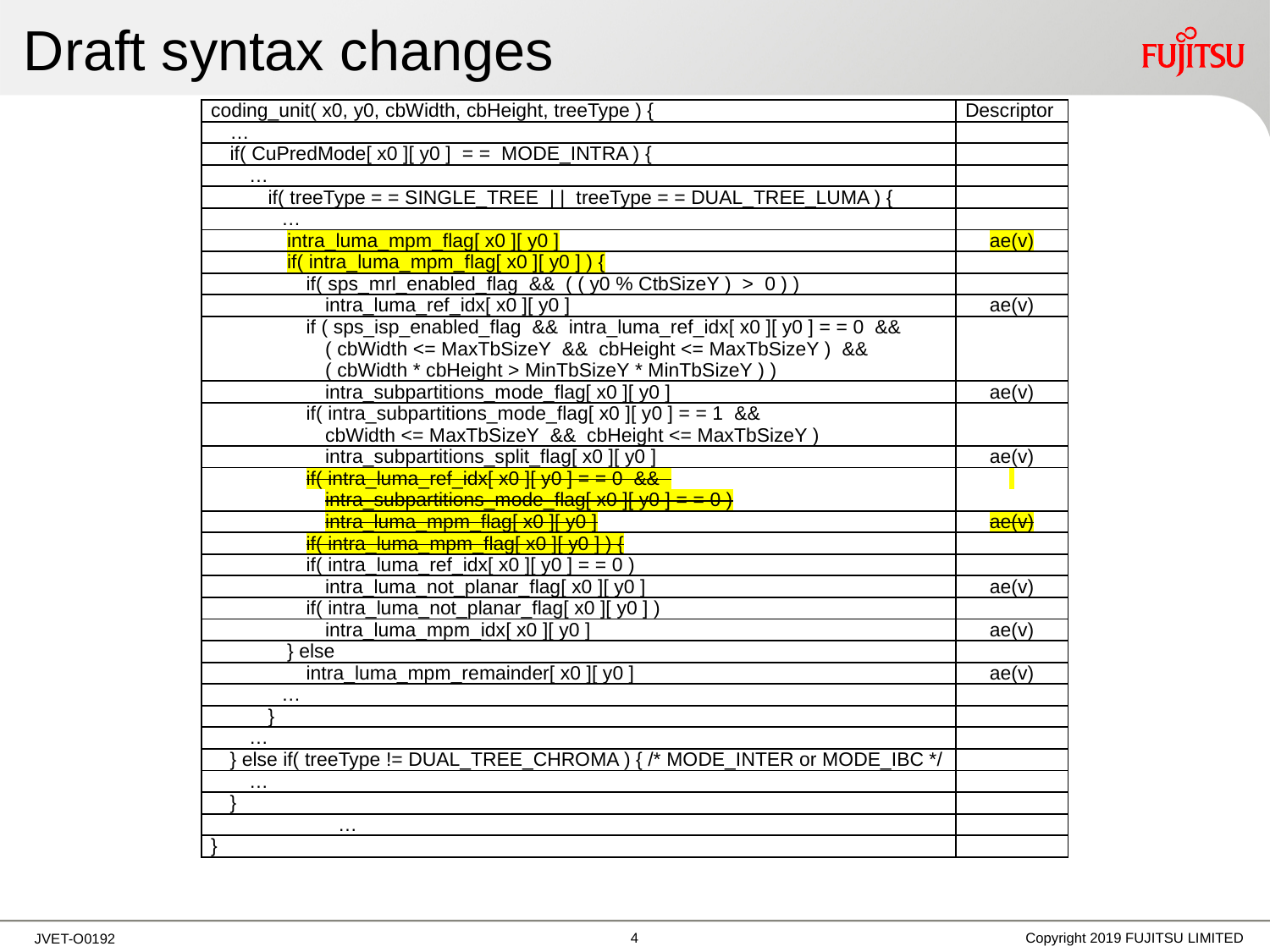

# Draft syntax changes
| coding\_unit( x0, y0, cbWidth, cbHeight, treeType ) { | Descriptor |
| --- | --- |
| … |  |
| if( CuPredMode[ x0 ][ y0 ] = = MODE\_INTRA ) { |  |
| … |  |
| if( treeType = = SINGLE\_TREE | | treeType = = DUAL\_TREE\_LUMA ) { |  |
| … |  |
| intra\_luma\_mpm\_flag[ x0 ][ y0 ] | ae(v) |
| if( intra\_luma\_mpm\_flag[ x0 ][ y0 ] ) { |  |
| if( sps\_mrl\_enabled\_flag && ( ( y0 % CtbSizeY )  >  0 ) ) |  |
| intra\_luma\_ref\_idx[ x0 ][ y0 ] | ae(v) |
| if ( sps\_isp\_enabled\_flag && intra\_luma\_ref\_idx[ x0 ][ y0 ] = = 0 && ( cbWidth <= MaxTbSizeY && cbHeight <= MaxTbSizeY ) && ( cbWidth \* cbHeight > MinTbSizeY \* MinTbSizeY ) ) |  |
| intra\_subpartitions\_mode\_flag[ x0 ][ y0 ] | ae(v) |
| if( intra\_subpartitions\_mode\_flag[ x0 ][ y0 ] = = 1 && cbWidth <= MaxTbSizeY && cbHeight <= MaxTbSizeY ) |  |
| intra\_subpartitions\_split\_flag[ x0 ][ y0 ] | ae(v) |
| if( intra\_luma\_ref\_idx[ x0 ][ y0 ] = = 0 && intra\_subpartitions\_mode\_flag[ x0 ][ y0 ] = = 0 ) |  |
| intra\_luma\_mpm\_flag[ x0 ][ y0 ] | ae(v) |
| if( intra\_luma\_mpm\_flag[ x0 ][ y0 ] ) { |  |
| if( intra\_luma\_ref\_idx[ x0 ][ y0 ] = = 0 ) |  |
| intra\_luma\_not\_planar\_flag[ x0 ][ y0 ] | ae(v) |
| if( intra\_luma\_not\_planar\_flag[ x0 ][ y0 ] ) |  |
| intra\_luma\_mpm\_idx[ x0 ][ y0 ] | ae(v) |
| } else |  |
| intra\_luma\_mpm\_remainder[ x0 ][ y0 ] | ae(v) |
| … |  |
| } |  |
| … |  |
| } else if( treeType != DUAL\_TREE\_CHROMA ) { /\* MODE\_INTER or MODE\_IBC \*/ |  |
| … |  |
| } |  |
| … |  |
| } |  |
4
Copyright 2019 FUJITSU LIMITED